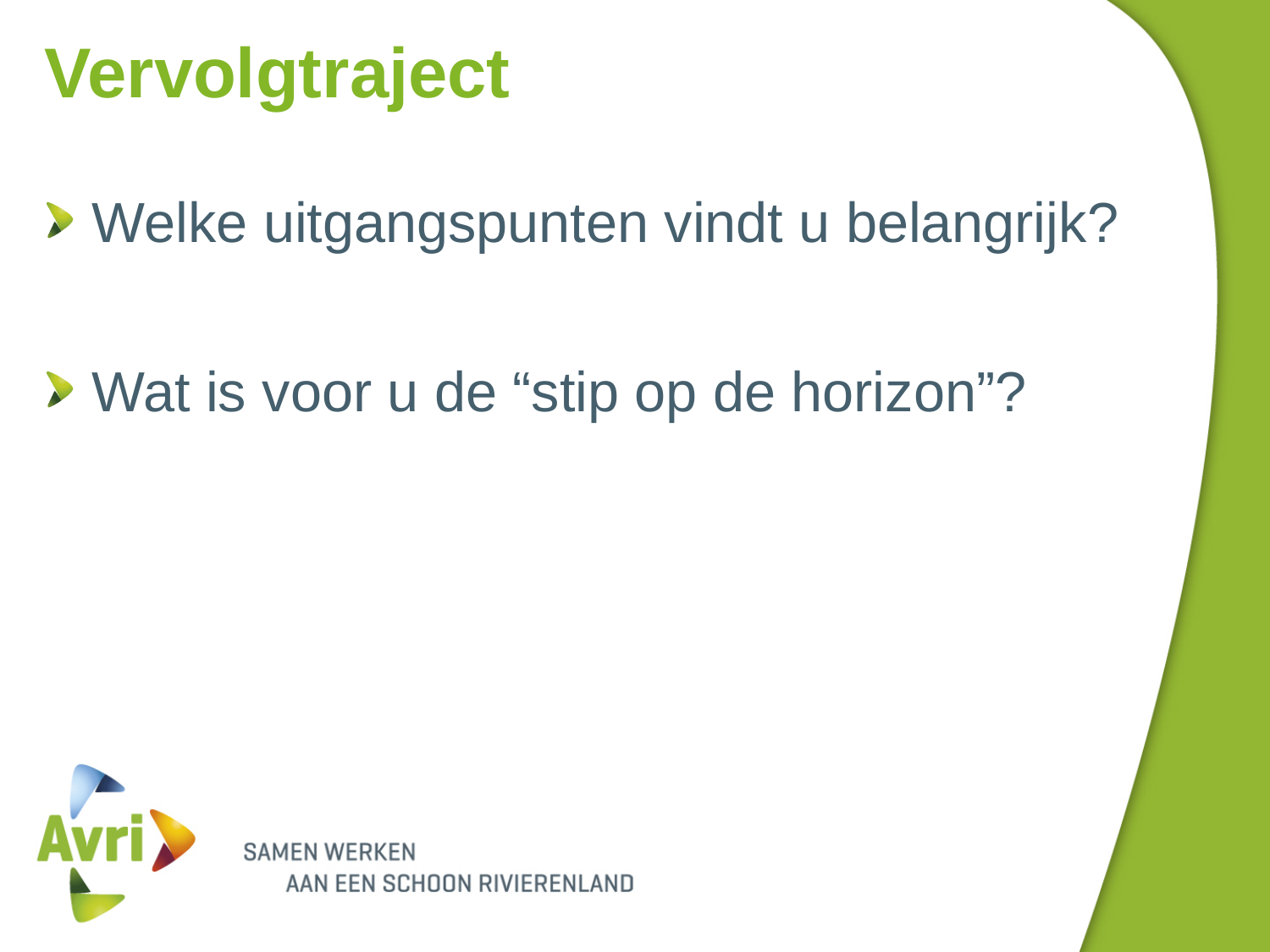

# Vervolgtraject
Welke uitgangspunten vindt u belangrijk?

Wat is voor u de “stip op de horizon”?